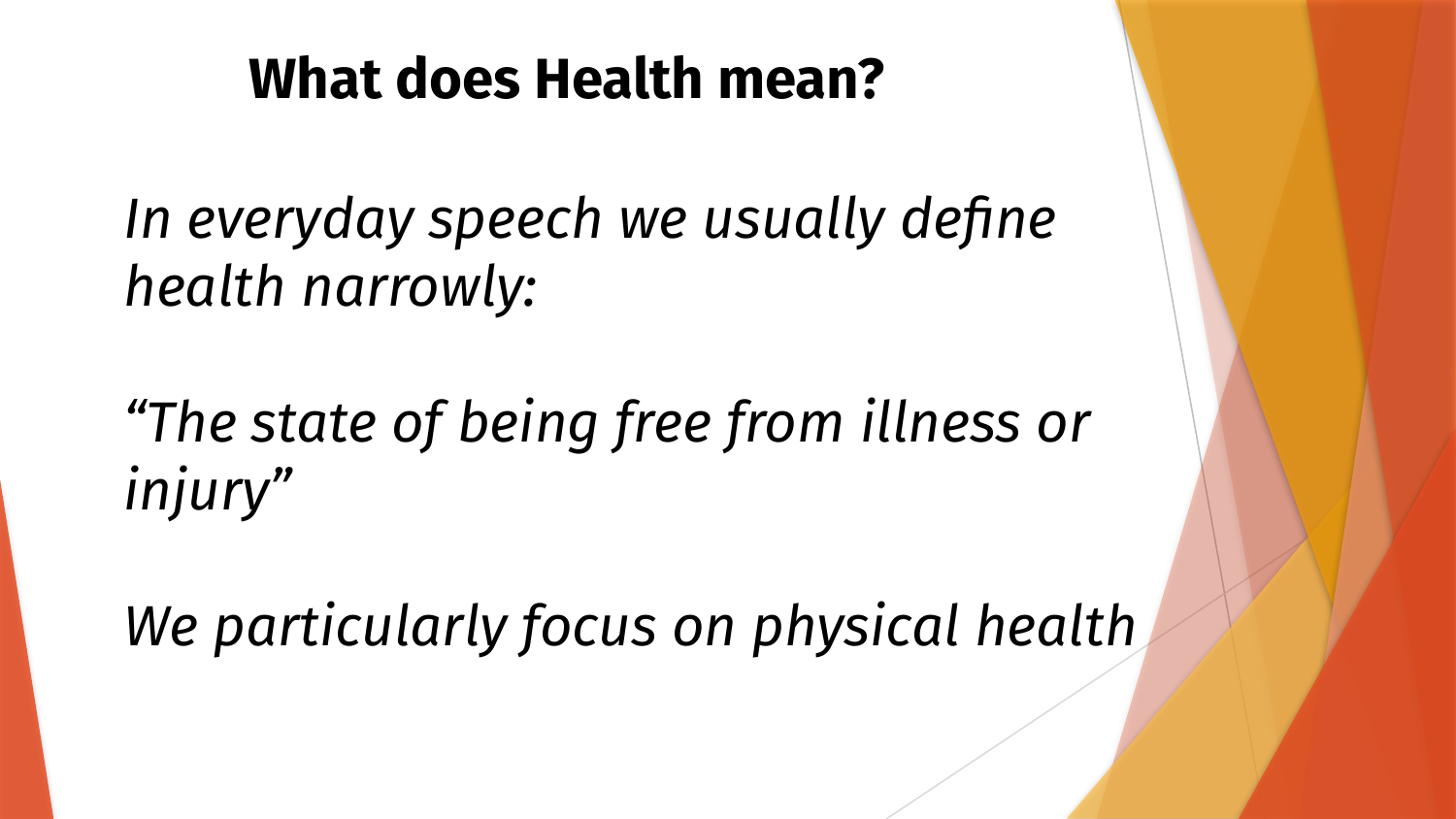

What does Health mean?
In everyday speech we usually define health narrowly:

“The state of being free from illness or injury”

We particularly focus on physical health